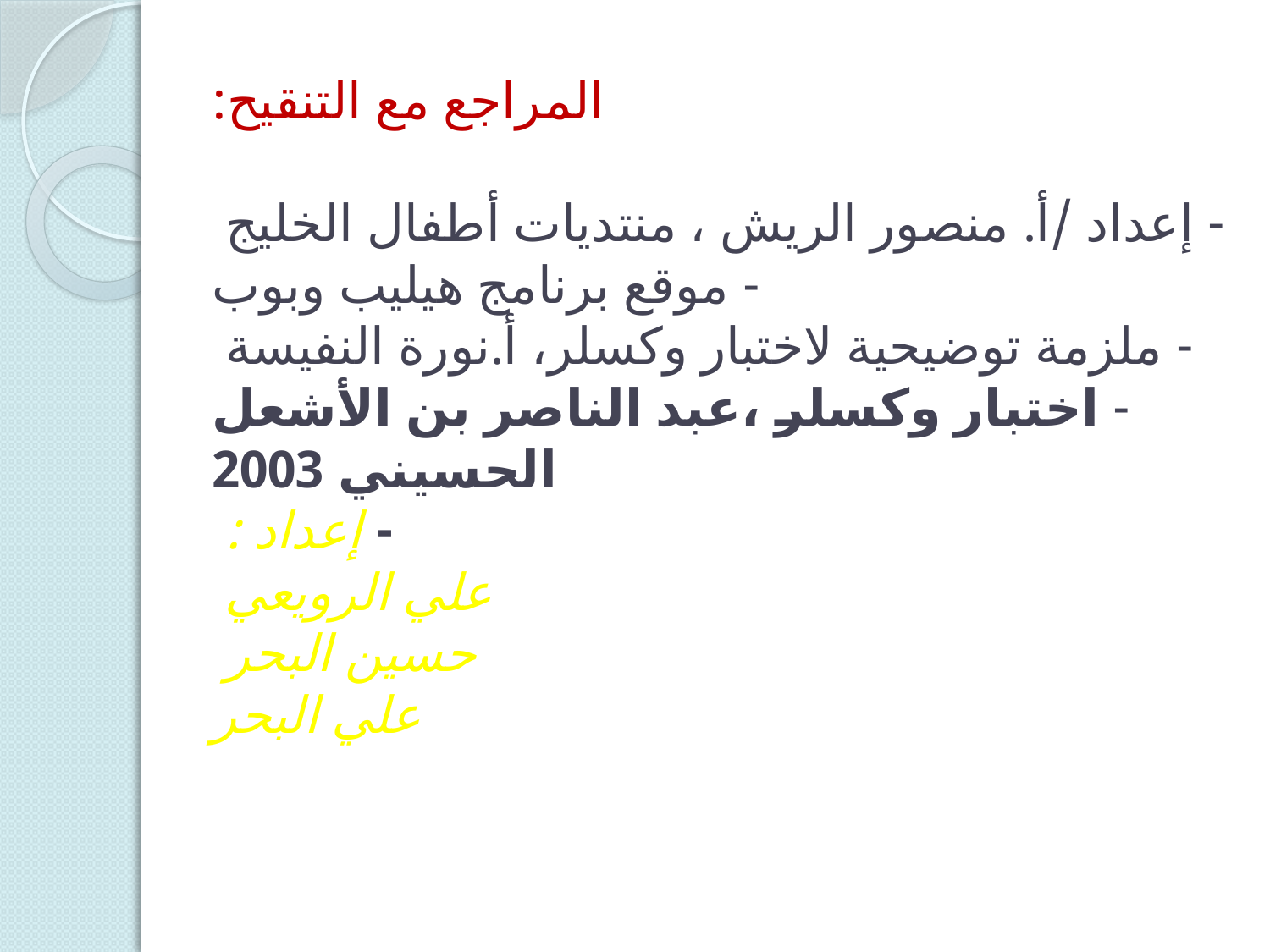

# المراجع مع التنقيح: - إعداد /أ. منصور الريش ، منتديات أطفال الخليج - موقع برنامج هيليب وبوب - ملزمة توضيحية لاختبار وكسلر، أ.نورة النفيسة - اختبار وكسلر ،عبد الناصر بن الأشعل الحسيني 2003 - إعداد : علي الرويعي حسين البحر علي البحر